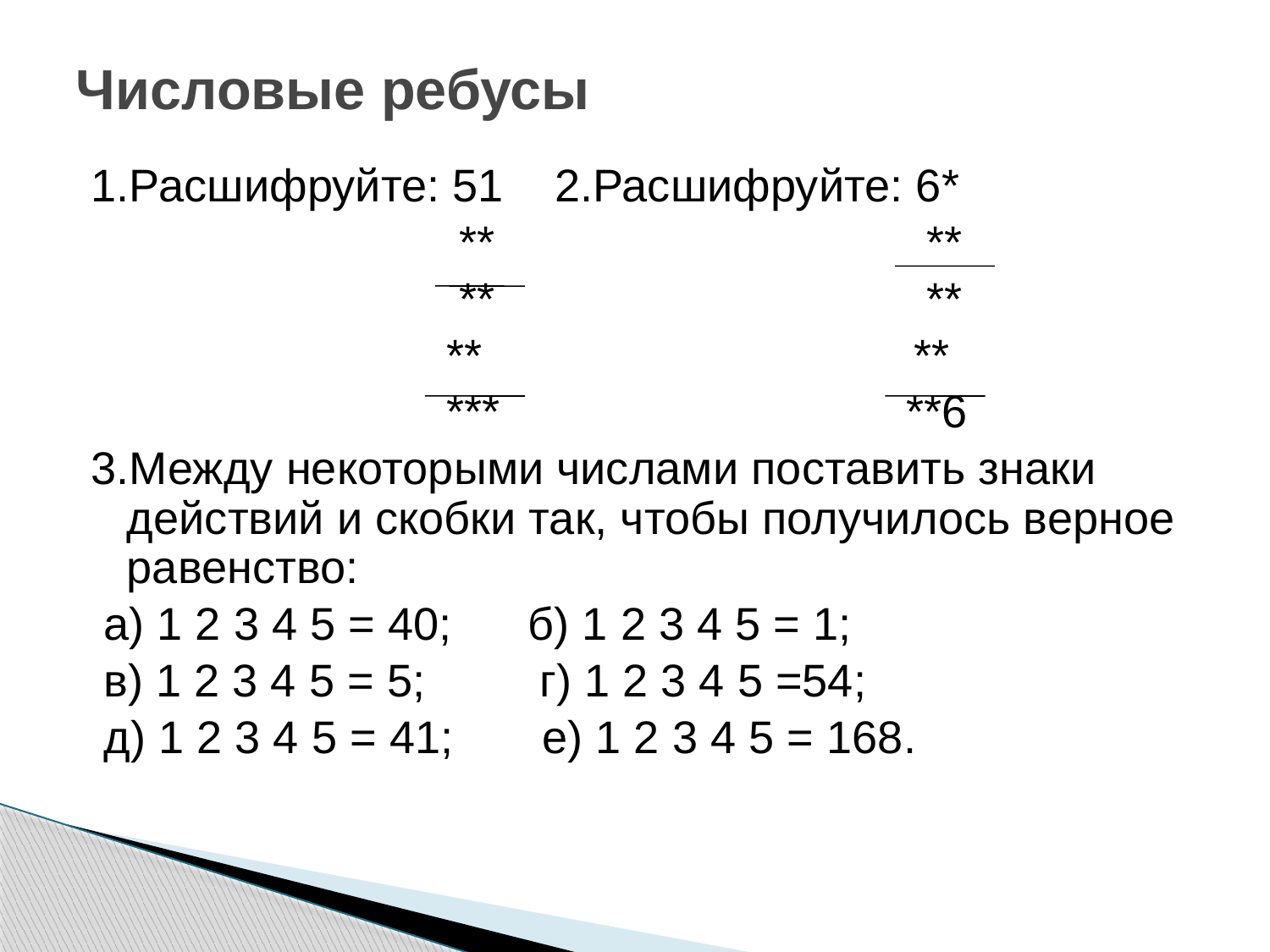

# Числовые ребусы
1.Расшифруйте: 51    2.Расшифруйте: 6*
                             **                                  **
                             **                                  **
                            **                                  **
                            ***                                **6
3.Между некоторыми числами поставить знаки действий и скобки так, чтобы получилось верное равенство:
 а) 1 2 3 4 5 = 40;      б) 1 2 3 4 5 = 1;
 в) 1 2 3 4 5 = 5;         г) 1 2 3 4 5 =54;
 д) 1 2 3 4 5 = 41;       е) 1 2 3 4 5 = 168.